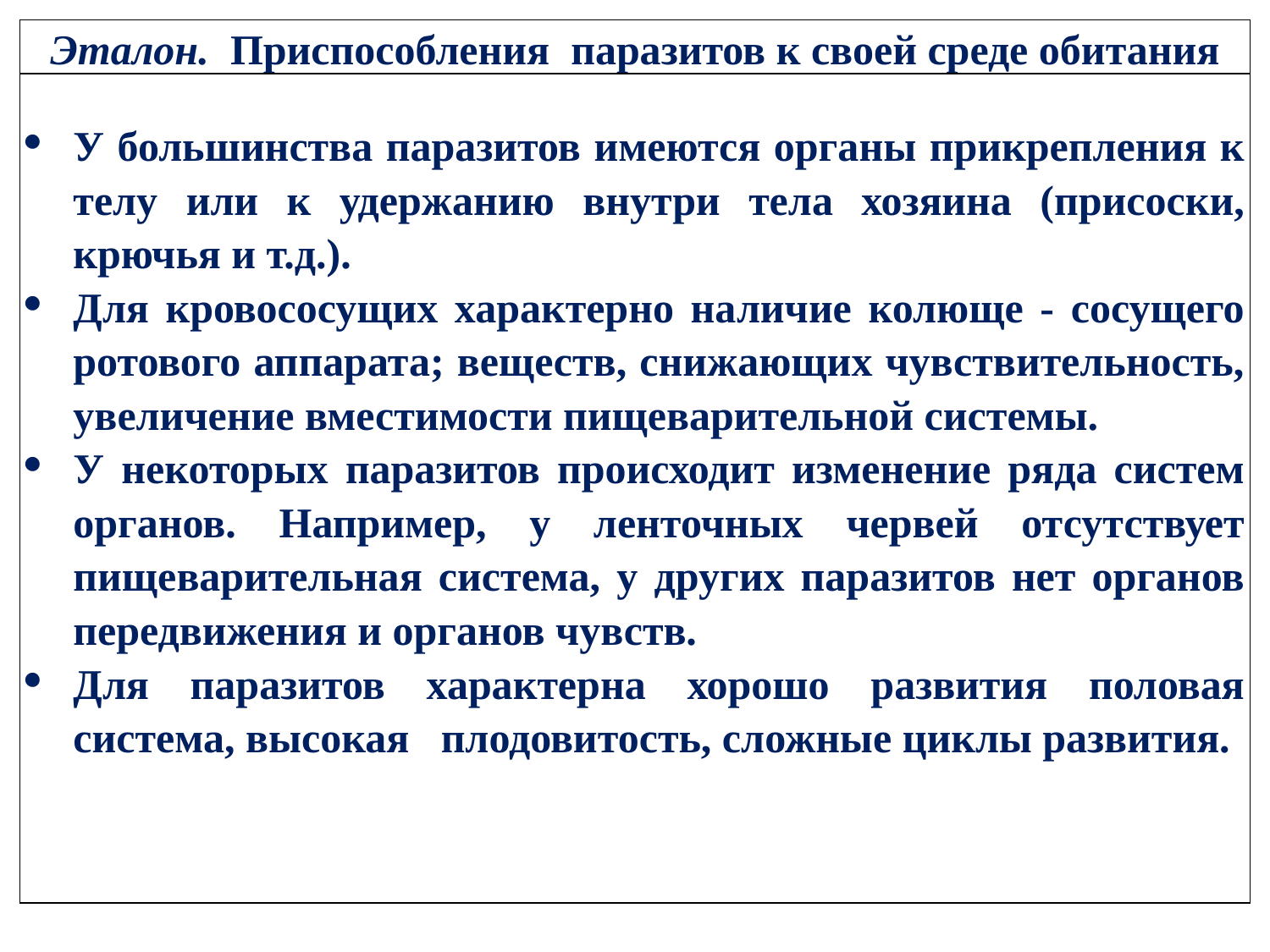

| Эталон. Приспособления паразитов к своей среде обитания |
| --- |
| У большинства паразитов имеются органы прикрепления к телу или к удержанию внутри тела хозяина (присоски, крючья и т.д.). Для кровососущих характерно наличие колюще - сосущего ротового аппарата; веществ, снижающих чувствительность, увеличение вместимости пищеварительной системы. У некоторых паразитов происходит изменение ряда систем органов. Например, у ленточных червей отсутствует пищеварительная система, у других паразитов нет органов передвижения и органов чувств. Для паразитов характерна хорошо развития половая система, высокая плодовитость, сложные циклы развития. |